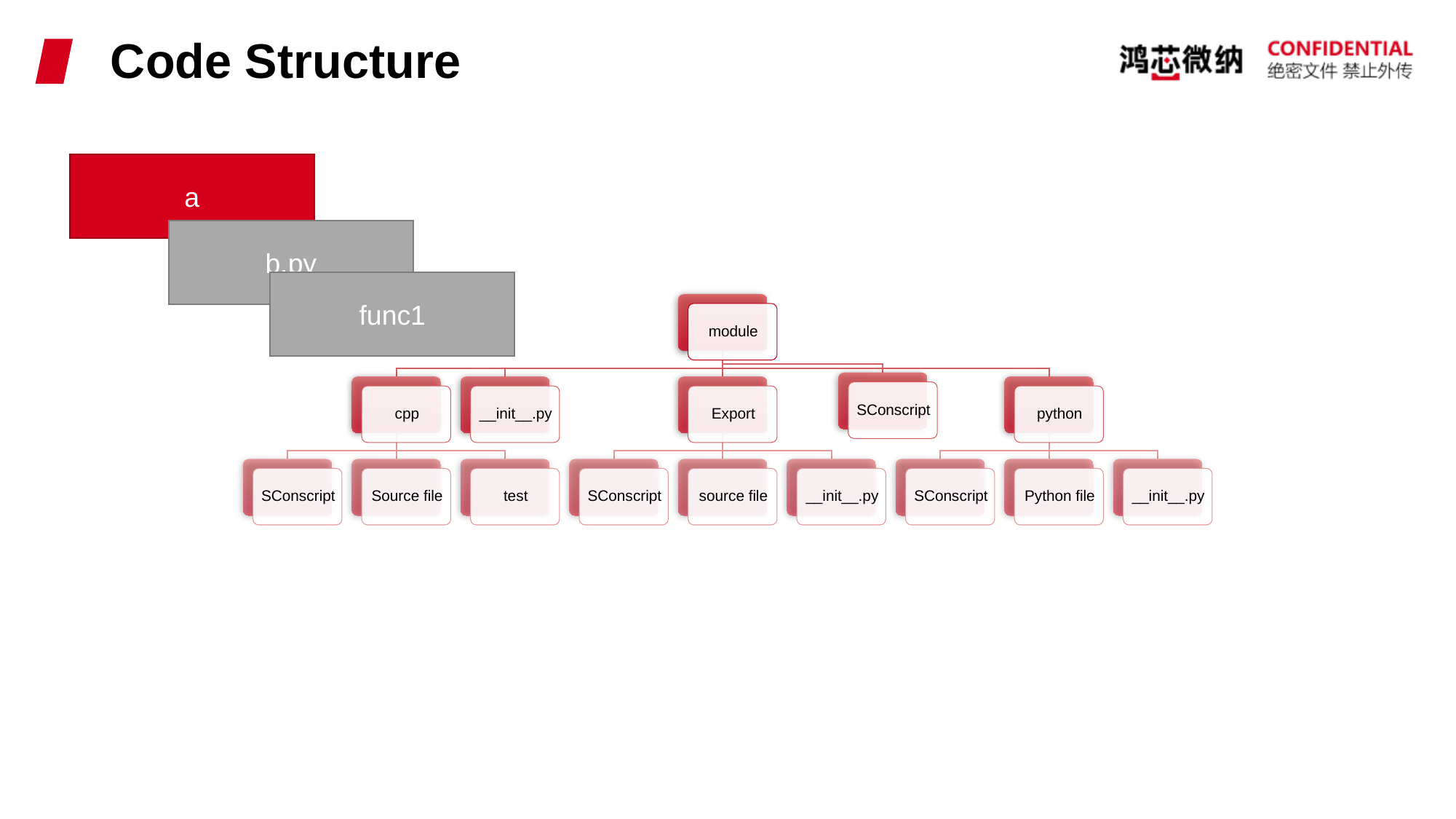

# Code Structure
module
cpp
SConscript
Source file
test
__init__.py
SConscript
Export
SConscript
source file
__init__.py
python
SConscript
Python file
__init__.py
a
b.py
func1